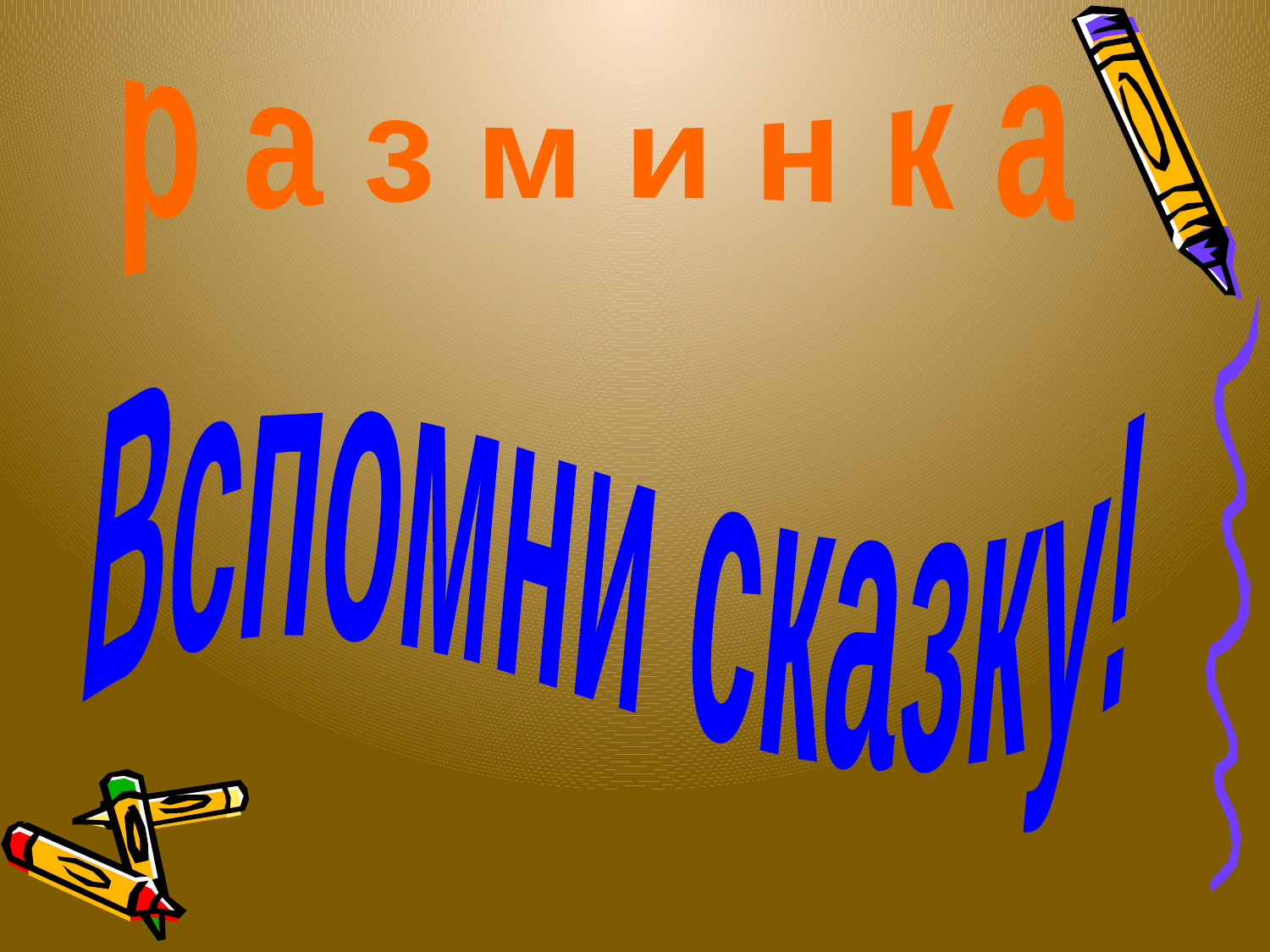

р а з м и н к а
Вспомни сказку!